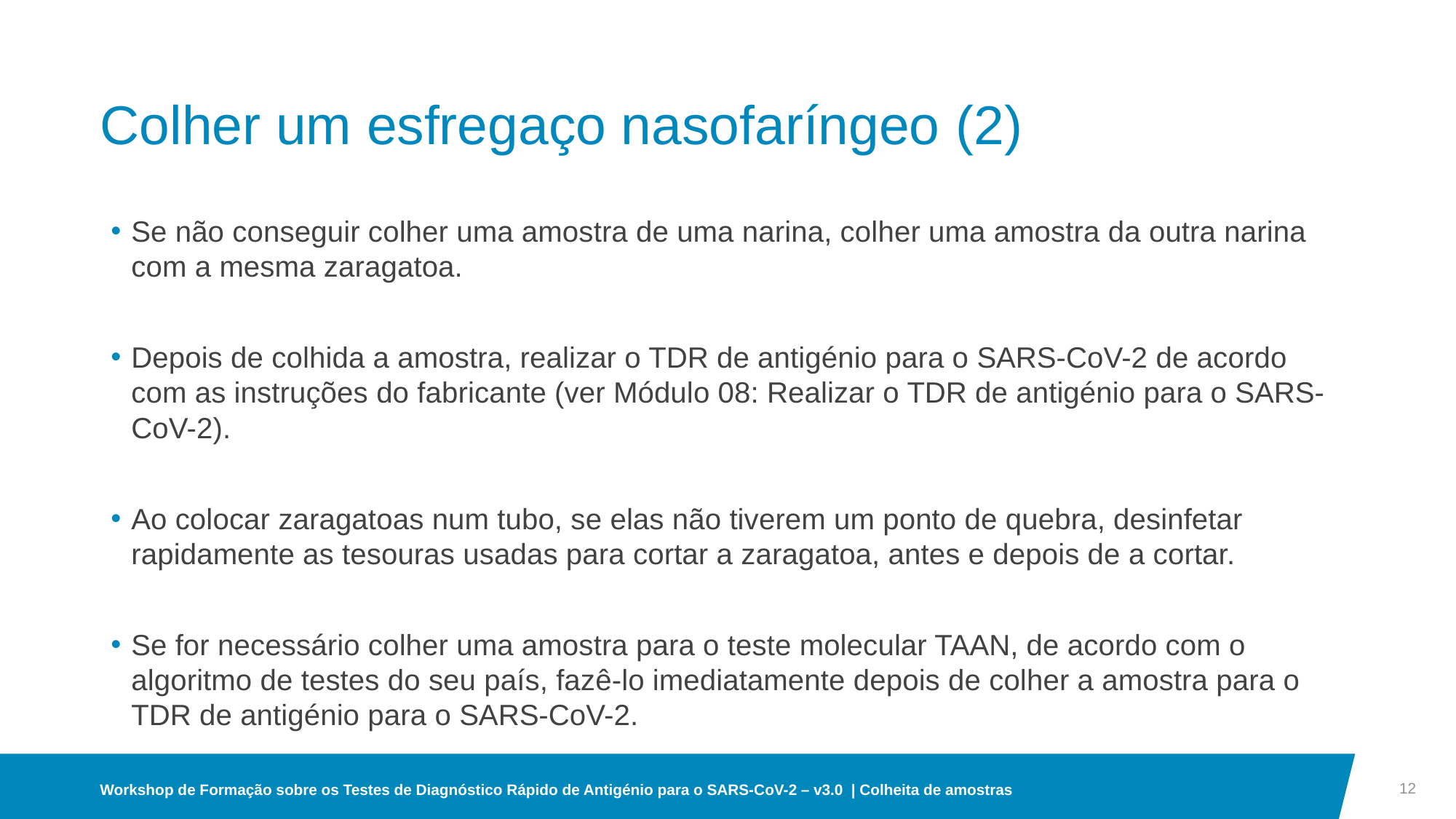

# Colher um esfregaço nasofaríngeo (2)
Se não conseguir colher uma amostra de uma narina, colher uma amostra da outra narina com a mesma zaragatoa.

Depois de colhida a amostra, realizar o TDR de antigénio para o SARS-CoV-2 de acordo com as instruções do fabricante (ver Módulo 08: Realizar o TDR de antigénio para o SARS-CoV-2).

Ao colocar zaragatoas num tubo, se elas não tiverem um ponto de quebra, desinfetar rapidamente as tesouras usadas para cortar a zaragatoa, antes e depois de a cortar.

Se for necessário colher uma amostra para o teste molecular TAAN, de acordo com o algoritmo de testes do seu país, fazê-lo imediatamente depois de colher a amostra para o TDR de antigénio para o SARS-CoV-2.

12
Workshop de Formação sobre os Testes de Diagnóstico Rápido de Antigénio para o SARS-CoV-2 – v3.0  | Colheita de amostras